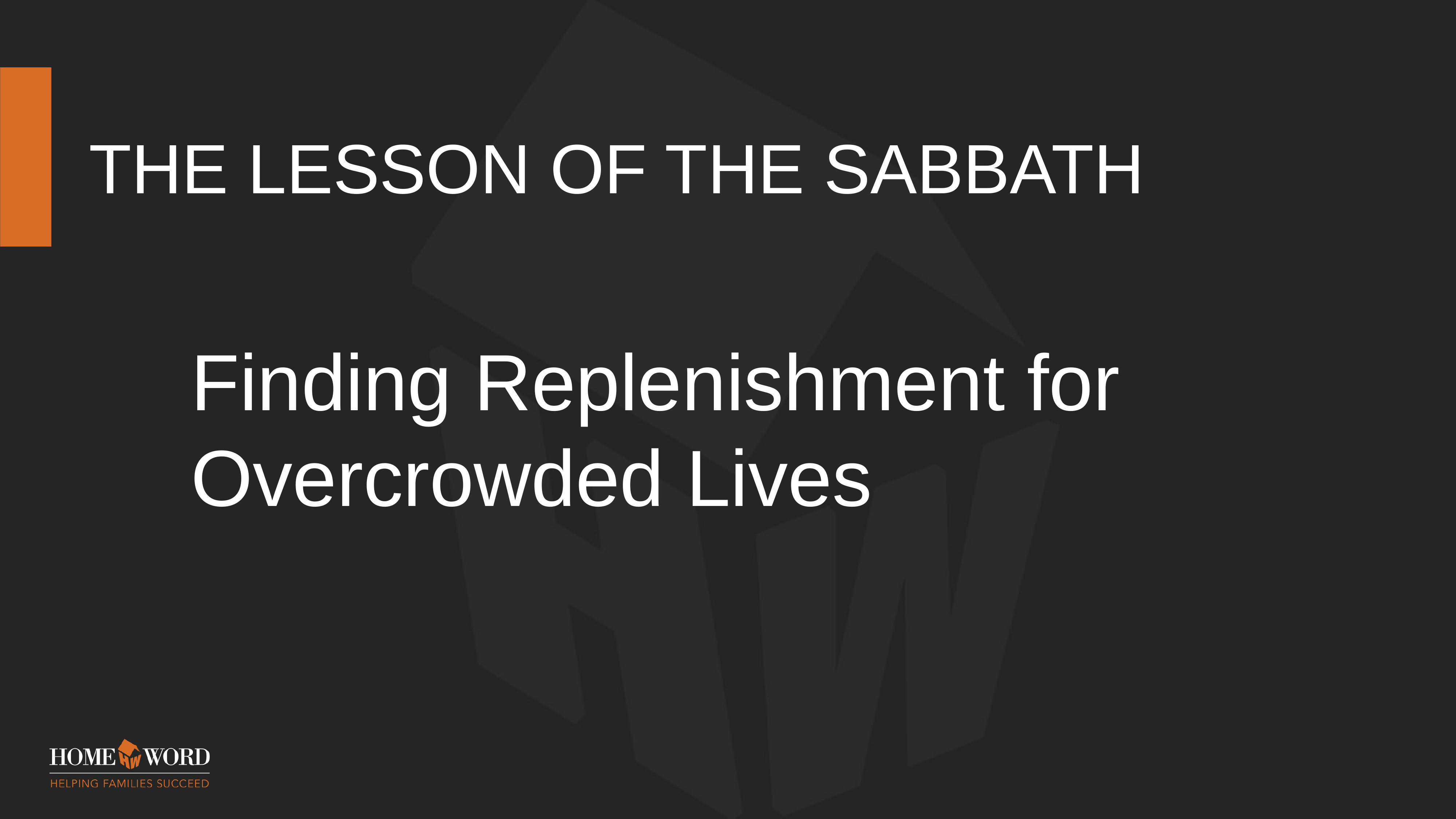

# The Lesson of the Sabbath
Finding Replenishment for Overcrowded Lives